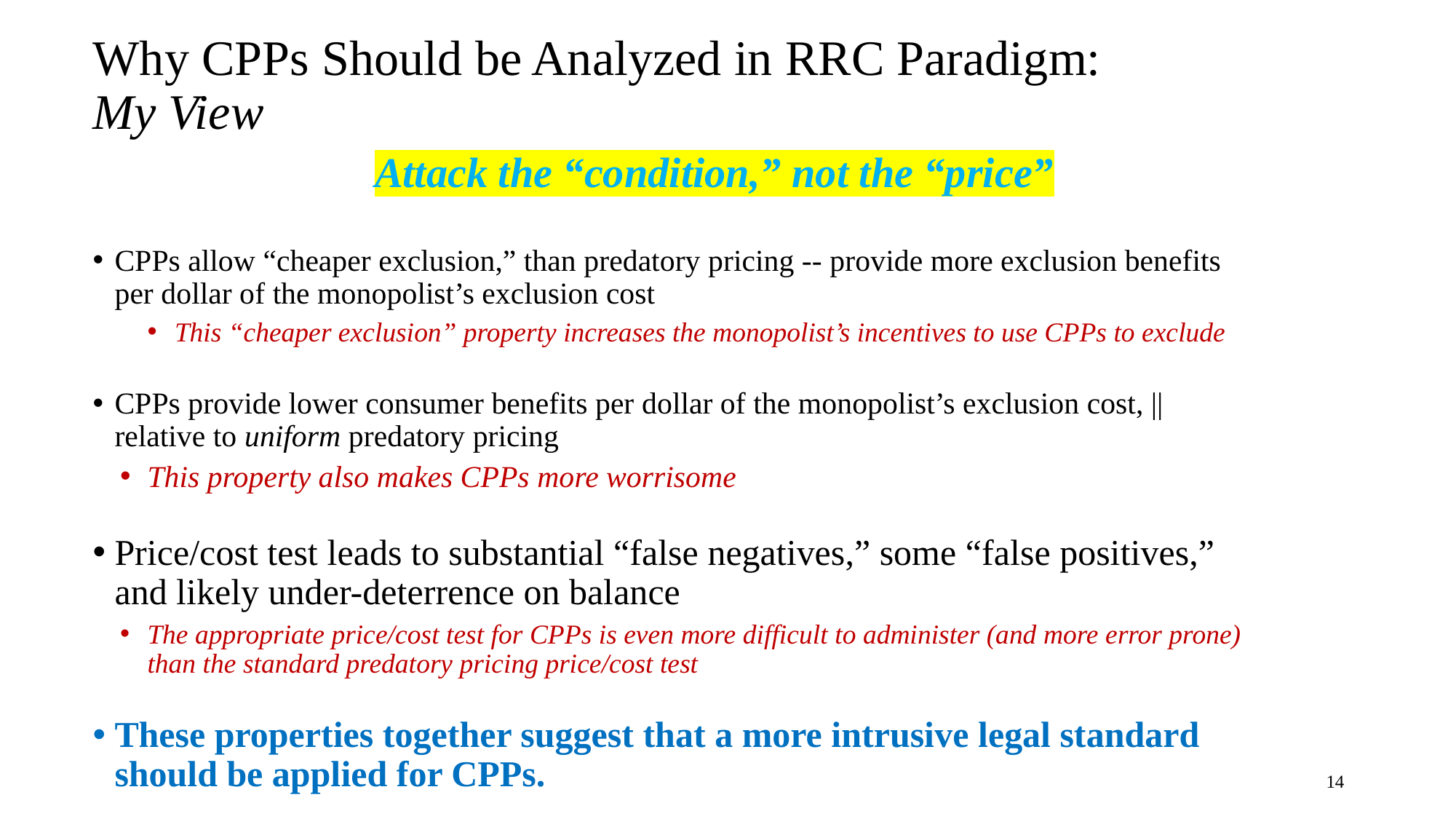

# Why CPPs Should be Analyzed in RRC Paradigm: My View
	       	       Attack the “condition,” not the “price”

CPPs allow “cheaper exclusion,” than predatory pricing -- provide more exclusion benefits per dollar of the monopolist’s exclusion cost
This “cheaper exclusion” property increases the monopolist’s incentives to use CPPs to exclude
CPPs provide lower consumer benefits per dollar of the monopolist’s exclusion cost, ||relative to uniform predatory pricing
This property also makes CPPs more worrisome
Price/cost test leads to substantial “false negatives,” some “false positives,” and likely under-deterrence on balance
The appropriate price/cost test for CPPs is even more difficult to administer (and more error prone) than the standard predatory pricing price/cost test
These properties together suggest that a more intrusive legal standard should be applied for CPPs.
14